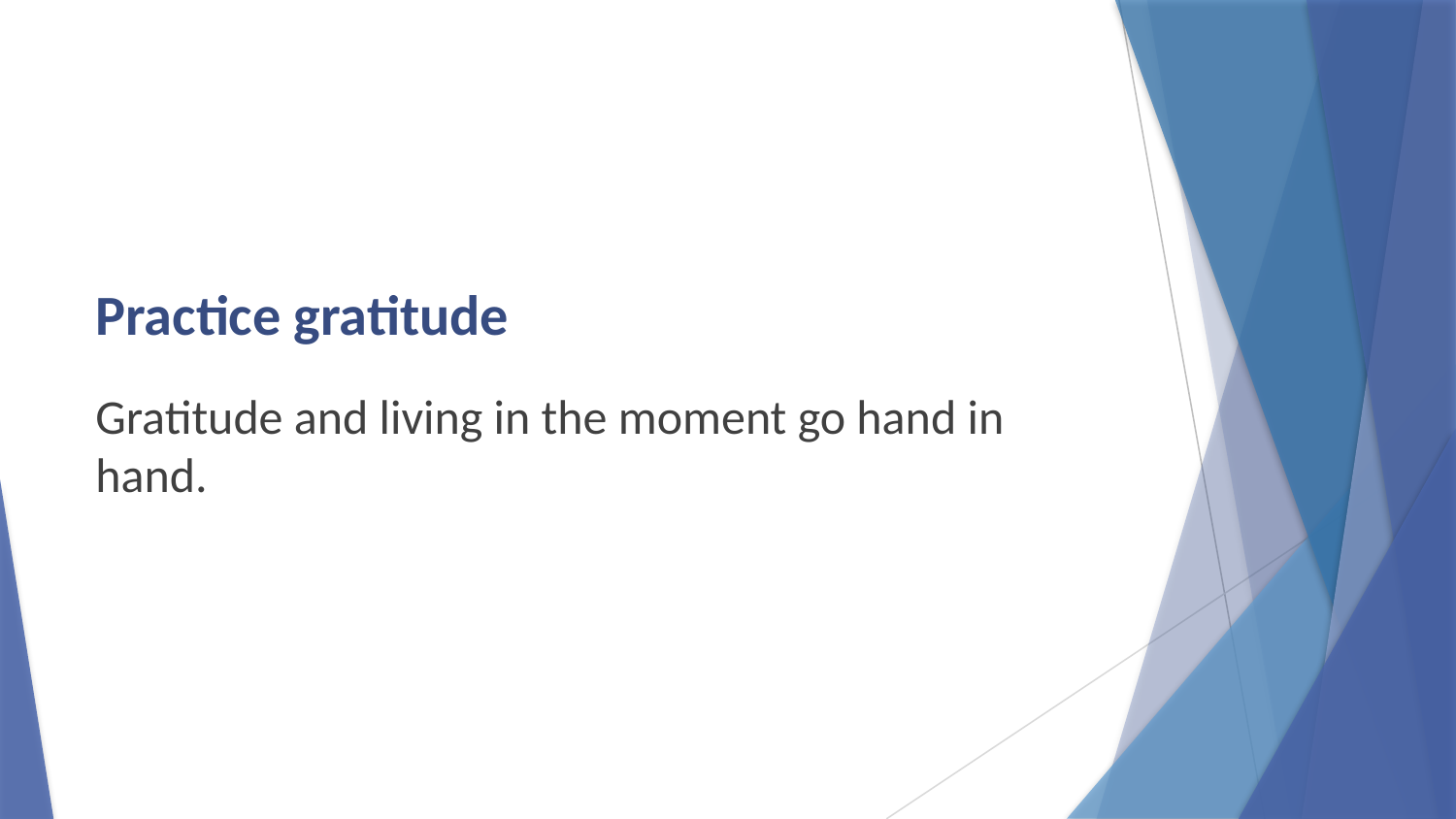

# Practice gratitude
Gratitude and living in the moment go hand in hand.